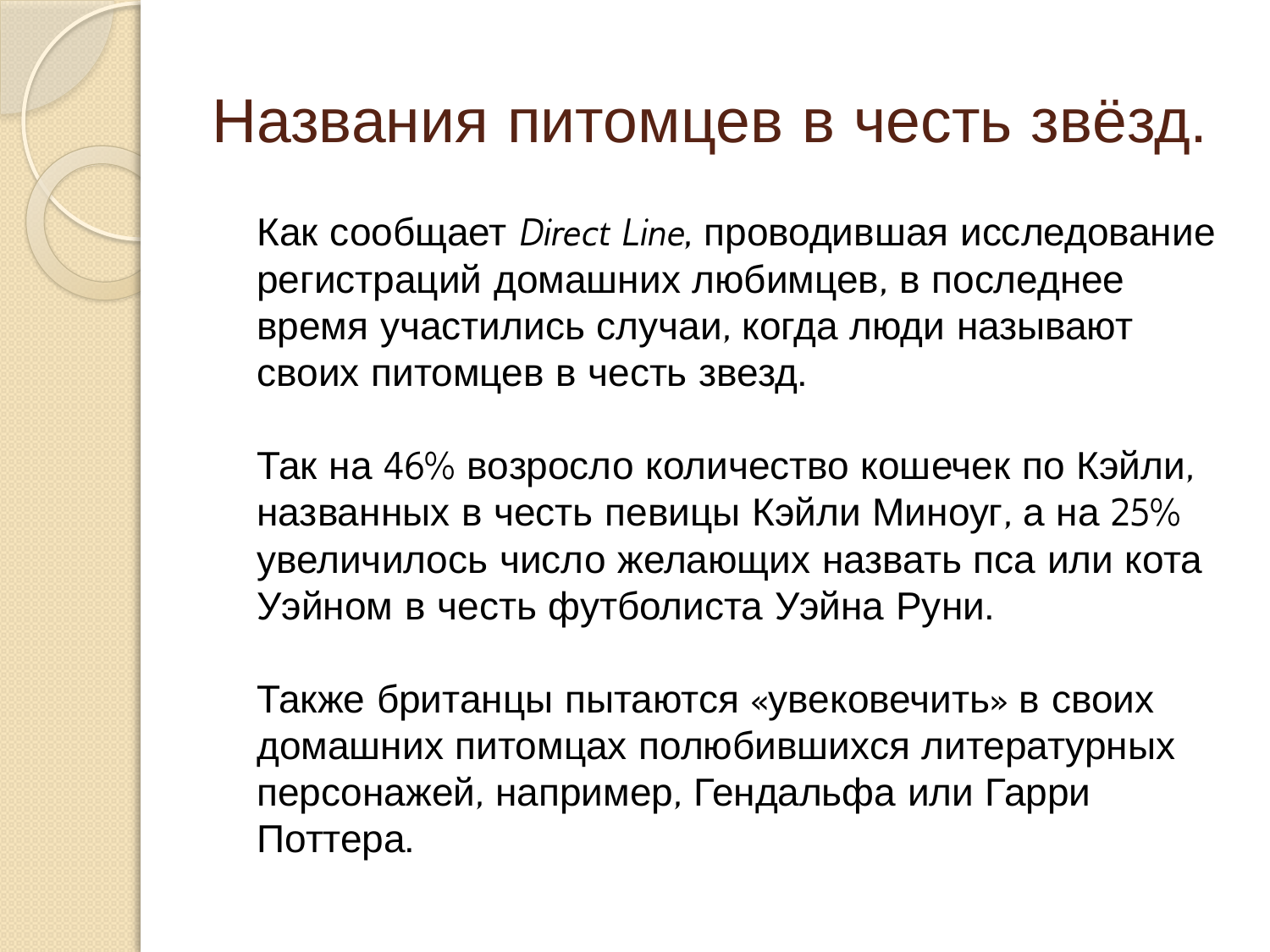

# Названия питомцев в честь звёзд.
   Как сообщает Direct Line, проводившая исследование регистраций домашних любимцев, в последнее время участились случаи, когда люди называют своих питомцев в честь звезд.
Так на 46% возросло количество кошечек по Кэйли, названных в честь певицы Кэйли Миноуг, а на 25% увеличилось число желающих назвать пса или кота Уэйном в честь футболиста Уэйна Руни.
Также британцы пытаются «увековечить» в своих домашних питомцах полюбившихся литературных персонажей, например, Гендальфа или Гарри Поттера.